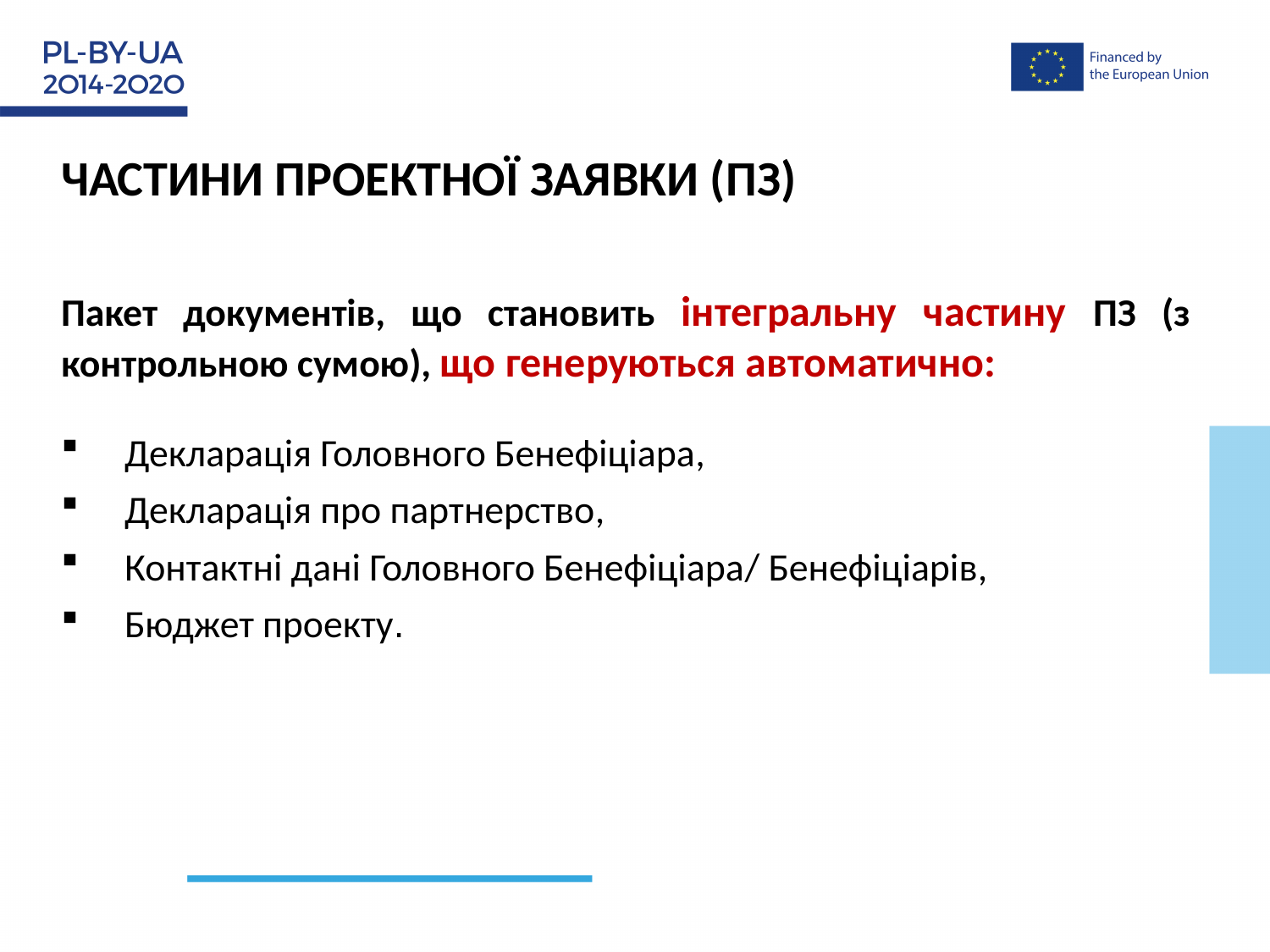

ЧАСТИНИ ПРОЕКТНОЇ ЗАЯВКИ (ПЗ)
Пакет документів, що становить інтегральну частину ПЗ (з контрольною сумою), що генеруються автоматично:
Декларація Головного Бенефіціара,
Декларація про партнерство,
Контактні дані Головного Бенефіціара/ Бенефіціарів,
Бюджет проекту.